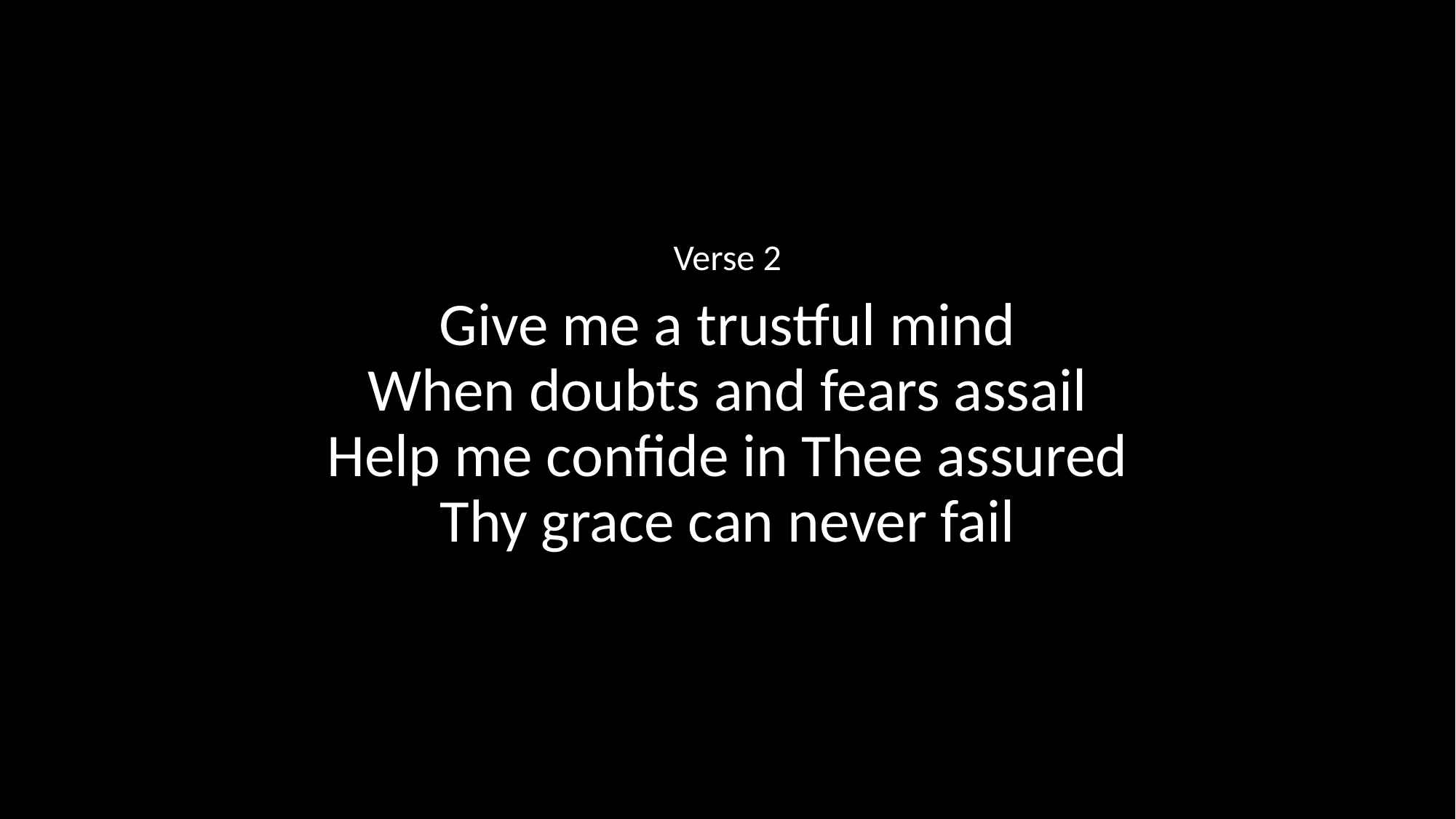

Verse 2
Give me a trustful mind
When doubts and fears assail
Help me confide in Thee assured
Thy grace can never fail